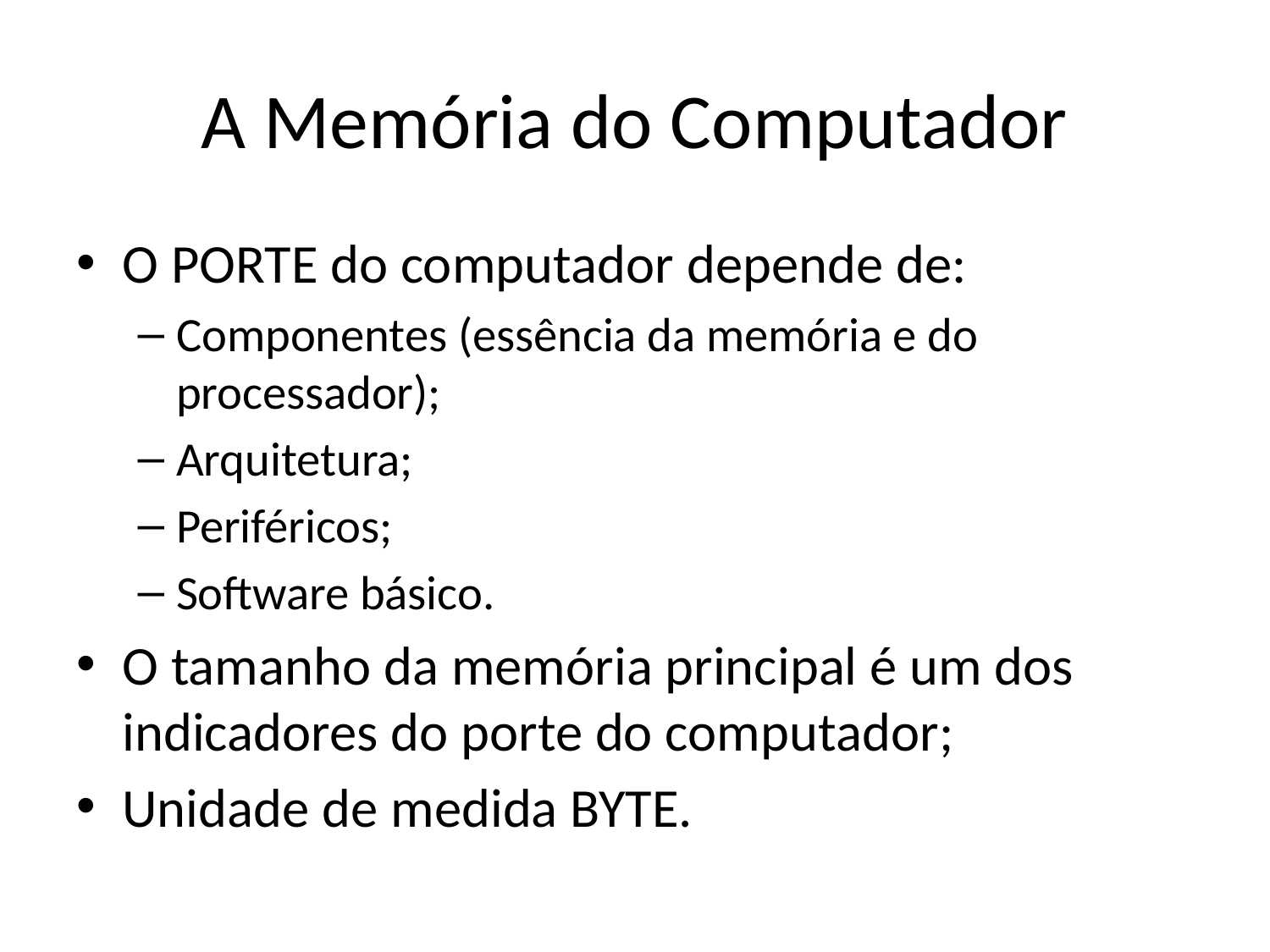

# A Memória do Computador
O PORTE do computador depende de:
Componentes (essência da memória e do processador);
Arquitetura;
Periféricos;
Software básico.
O tamanho da memória principal é um dos indicadores do porte do computador;
Unidade de medida BYTE.